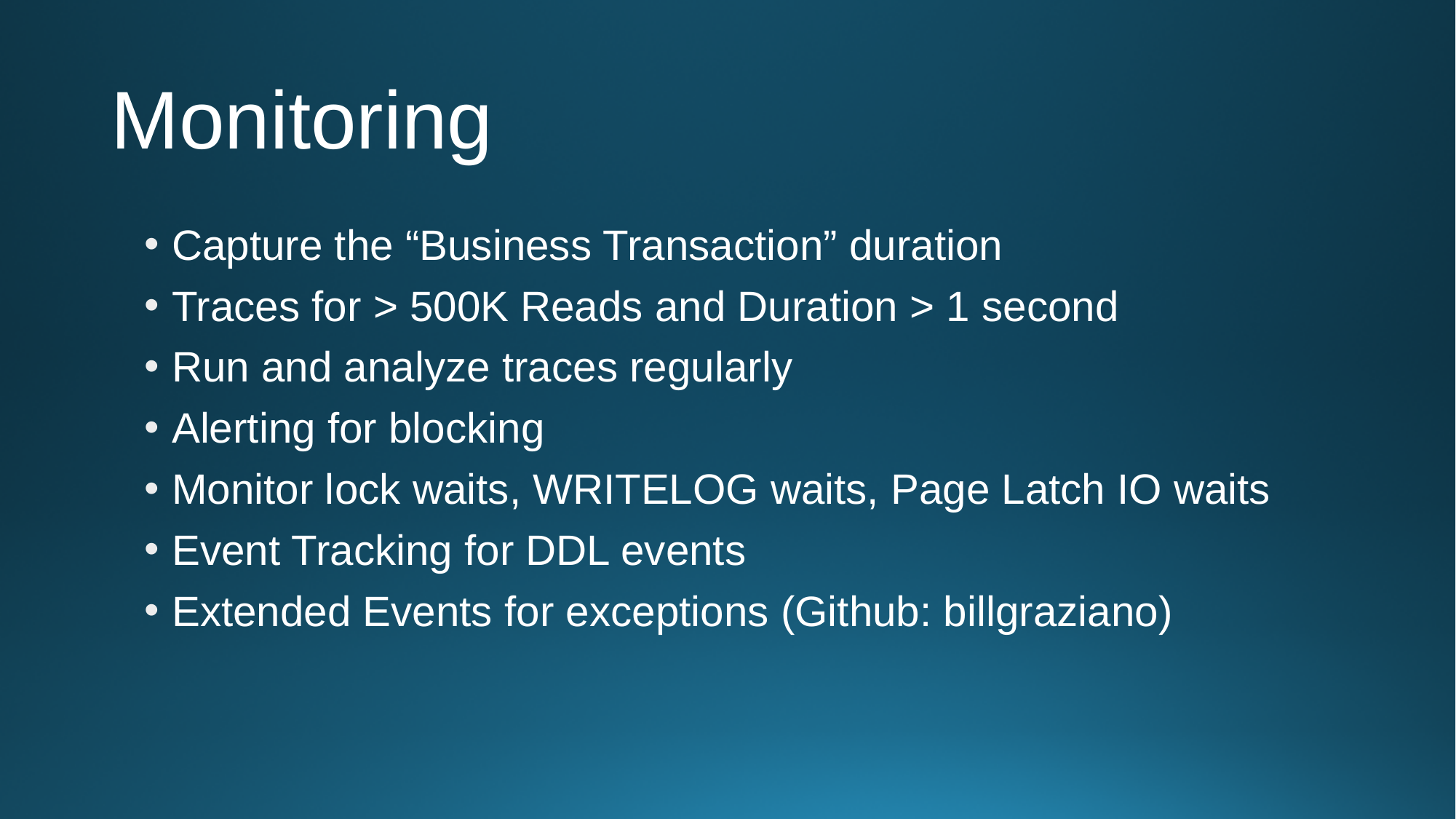

# Monitoring
Capture the “Business Transaction” duration
Traces for > 500K Reads and Duration > 1 second
Run and analyze traces regularly
Alerting for blocking
Monitor lock waits, WRITELOG waits, Page Latch IO waits
Event Tracking for DDL events
Extended Events for exceptions (Github: billgraziano)